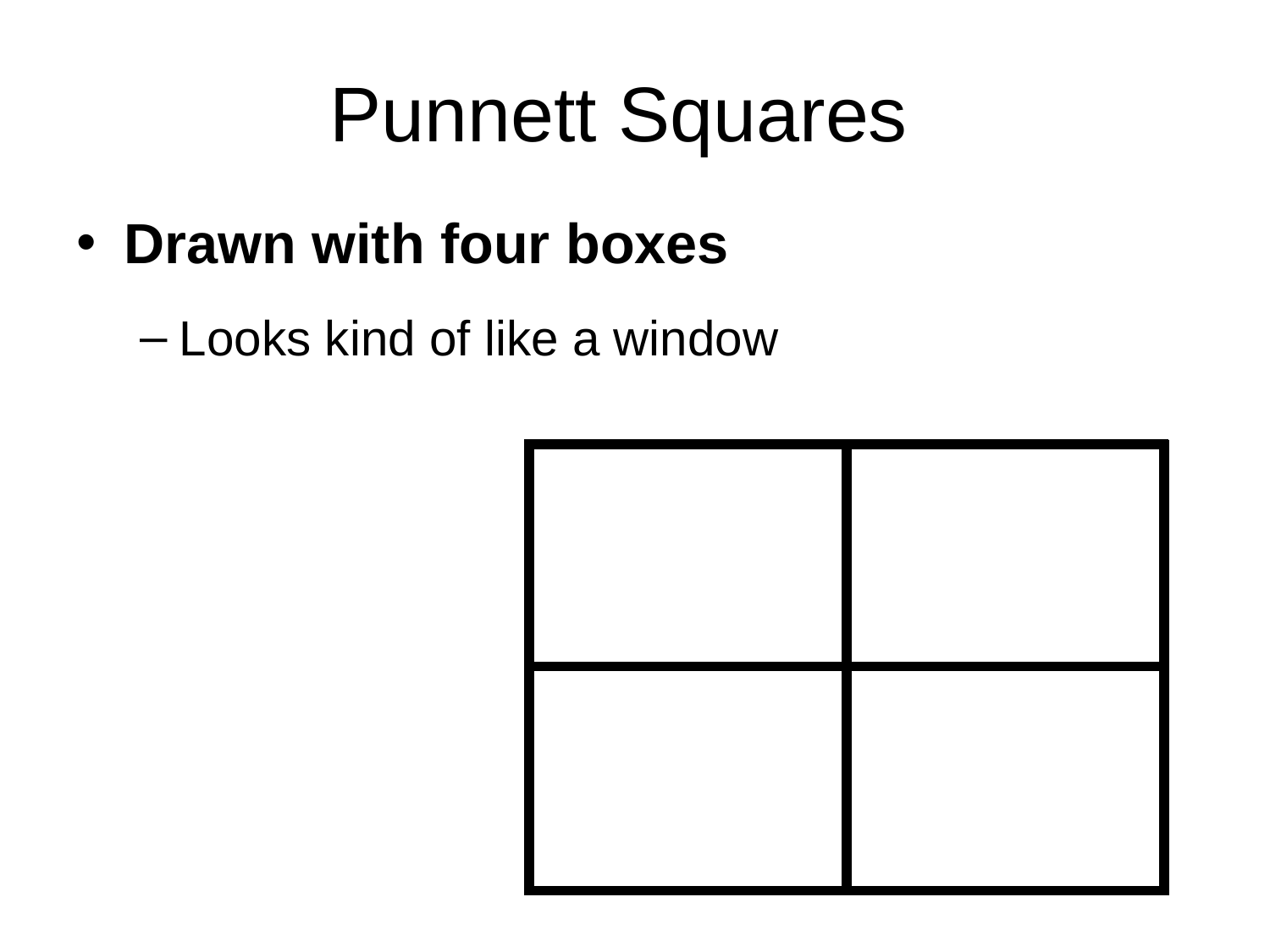

# Punnett Squares
Drawn with four boxes
Looks kind of like a window
|  |  |
| --- | --- |
|  |  |